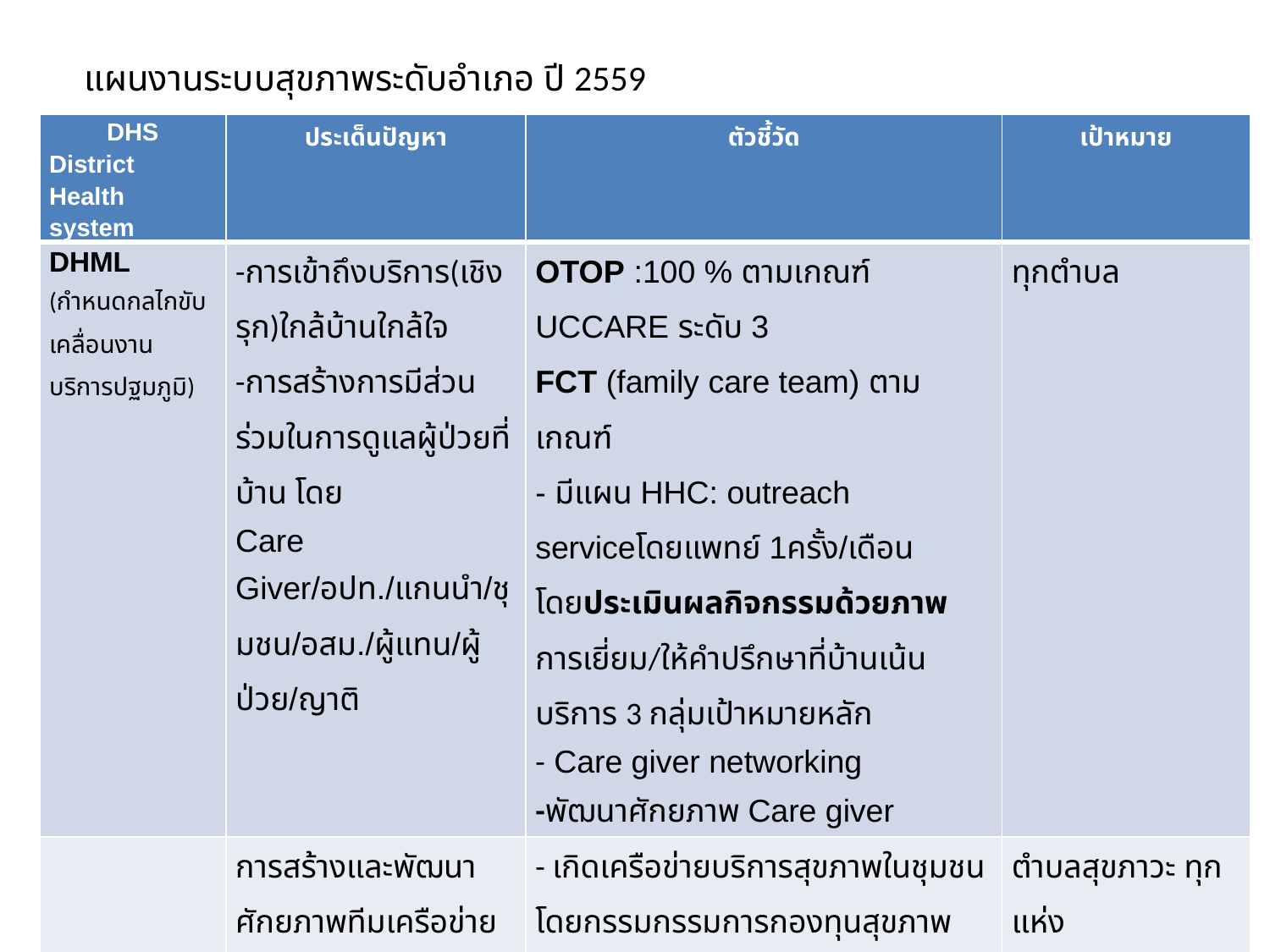

แผนงานระบบสุขภาพระดับอำเภอ ปี 2559
| DHS District Health system | ประเด็นปัญหา | ตัวชี้วัด | เป้าหมาย |
| --- | --- | --- | --- |
| DHML (กำหนดกลไกขับเคลื่อนงานบริการปฐมภูมิ) | -การเข้าถึงบริการ(เชิงรุก)ใกล้บ้านใกล้ใจ -การสร้างการมีส่วนร่วมในการดูแลผู้ป่วยที่บ้าน โดย Care Giver/อปท./แกนนำ/ชุมชน/อสม./ผู้แทน/ผู้ป่วย/ญาติ | OTOP :100 % ตามเกณฑ์ UCCARE ระดับ 3 FCT (family care team) ตามเกณฑ์ - มีแผน HHC: outreach serviceโดยแพทย์ 1ครั้ง/เดือน โดยประเมินผลกิจกรรมด้วยภาพการเยี่ยม/ให้คำปรึกษาที่บ้านเน้นบริการ 3 กลุ่มเป้าหมายหลัก - Care giver networking -พัฒนาศักยภาพ Care giver | ทุกตำบล |
|  | การสร้างและพัฒนาศักยภาพทีมเครือข่ายบริการสุขภาพในชุมชน | - เกิดเครือข่ายบริการสุขภาพในชุมชน โดยกรรมกรรมการกองทุนสุขภาพระดับตำบล ผ่านเวทีแลกเปลี่ยนเรียนรู้ /คืนข้อมูลที่วิเคราะห์ปัญหาสุขภาพแล้วให้ชุมชน | ตำบลสุขภาวะ ทุกแห่ง |
|  | พัฒนาศักยภาพเจ้าหน้าที่สาธารณสุขปฐมภูมิ | -จัดบริการคุณภาพตาม Service Delivery \*ระดับ P -FCT ระดับตำบล ได้รับการสอน/ฝึกทักษะในการเยี่ยมผู้ป่วย การทำหัตถการสำคัญ การให้บริการแบบองค์รวม | จัดระบบบริการสุขภาพ service plan 10 สาขาใน:ปฐมภูมิ (ศสม :รพ.สต.)ทุกแห่ง |